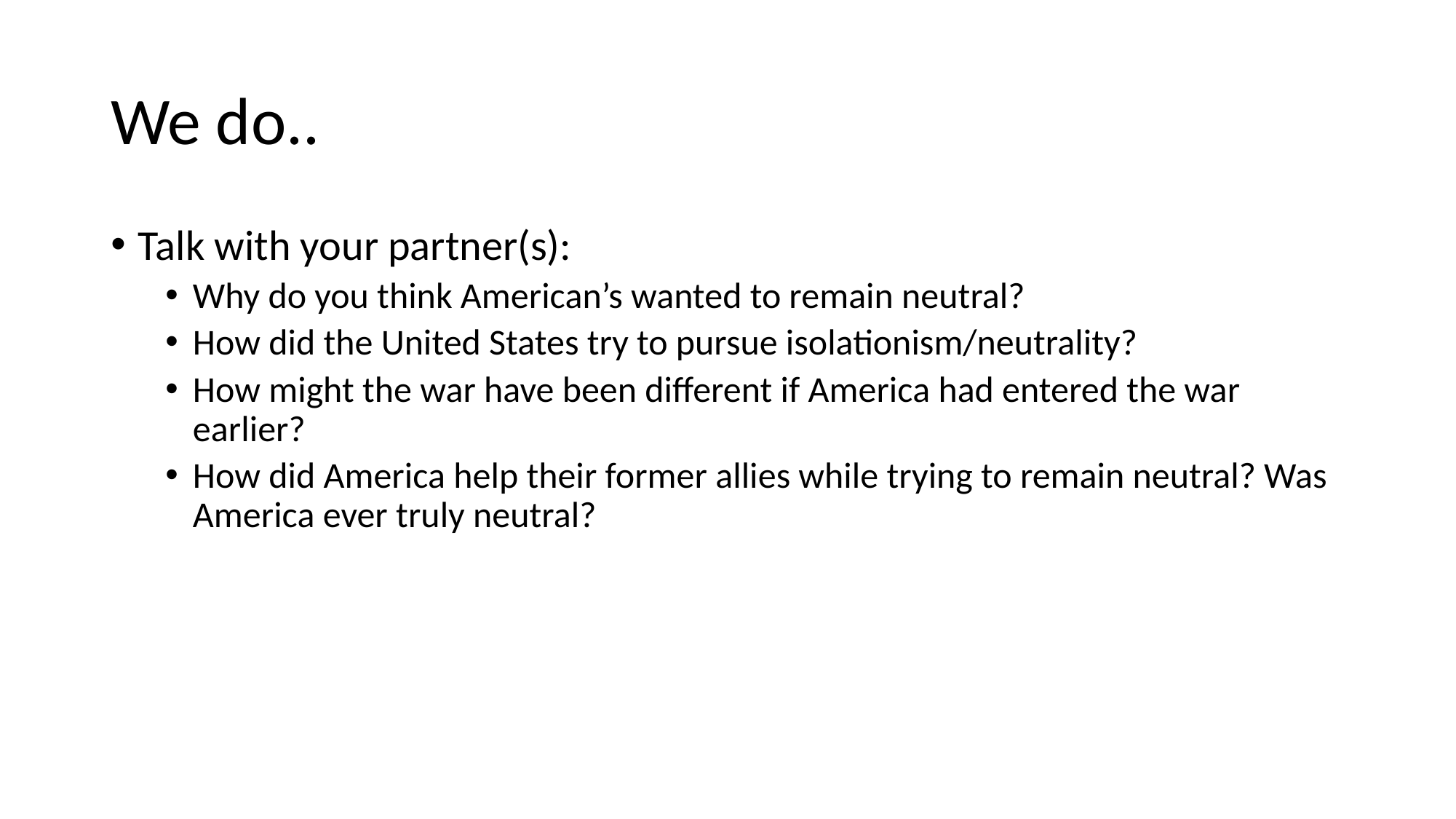

# We do..
Talk with your partner(s):
Why do you think American’s wanted to remain neutral?
How did the United States try to pursue isolationism/neutrality?
How might the war have been different if America had entered the war earlier?
How did America help their former allies while trying to remain neutral? Was America ever truly neutral?